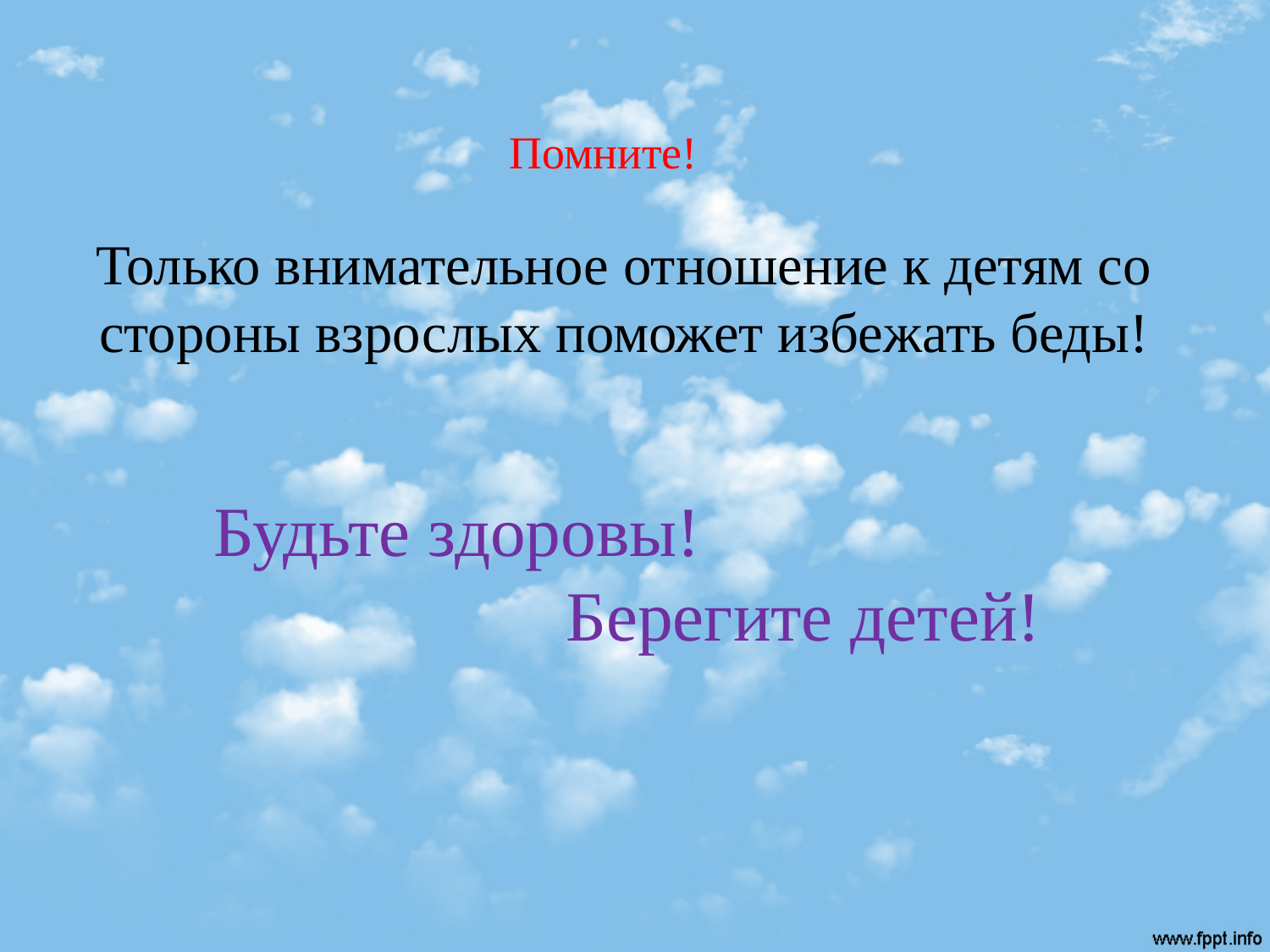

# Помните!
Только внимательное отношение к детям со стороны взрослых поможет избежать беды!
Будьте здоровы!
                  Берегите детей!